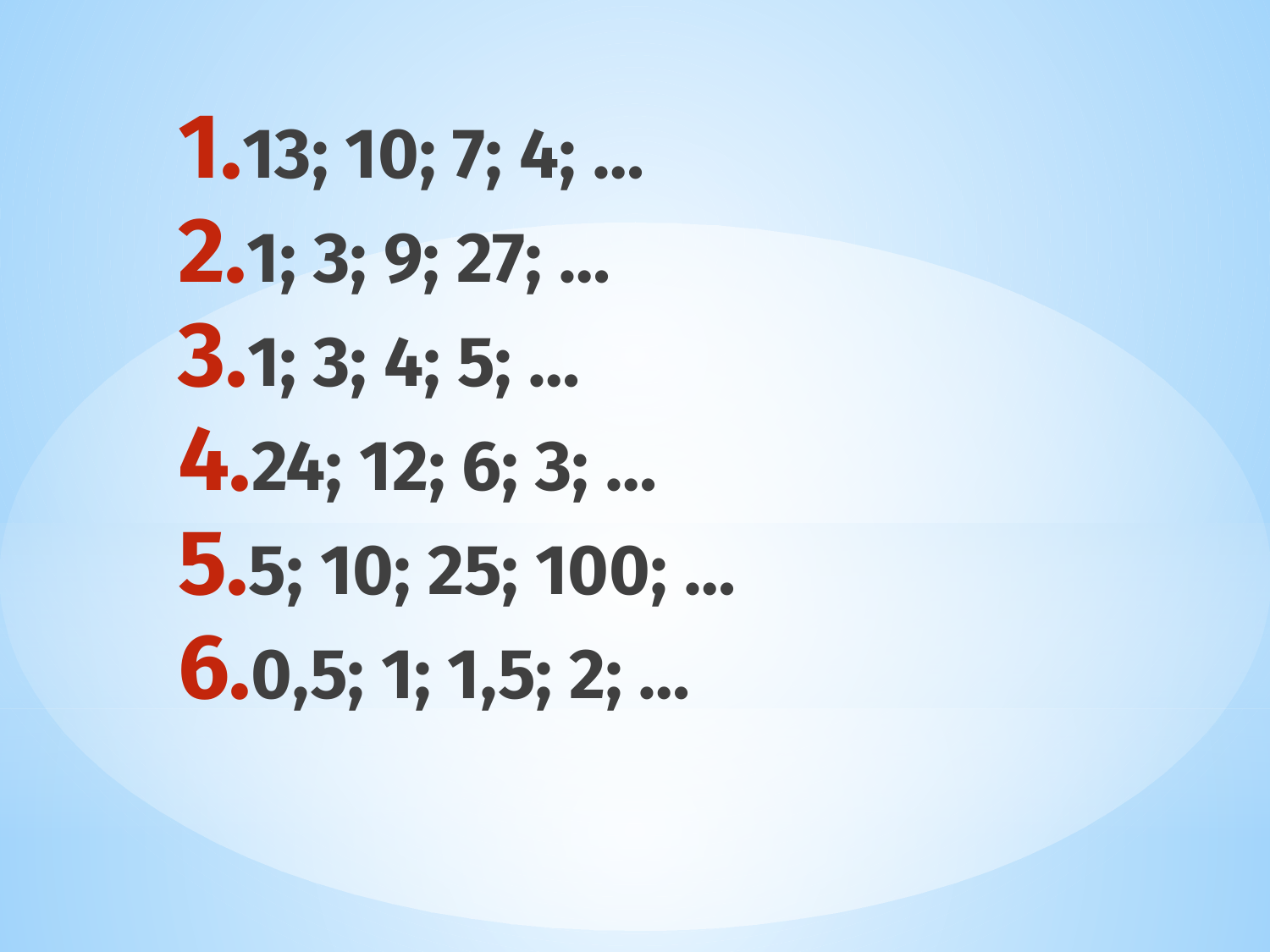

13; 10; 7; 4; …
1; 3; 9; 27; …
1; 3; 4; 5; …
24; 12; 6; 3; …
5; 10; 25; 100; …
0,5; 1; 1,5; 2; …

#